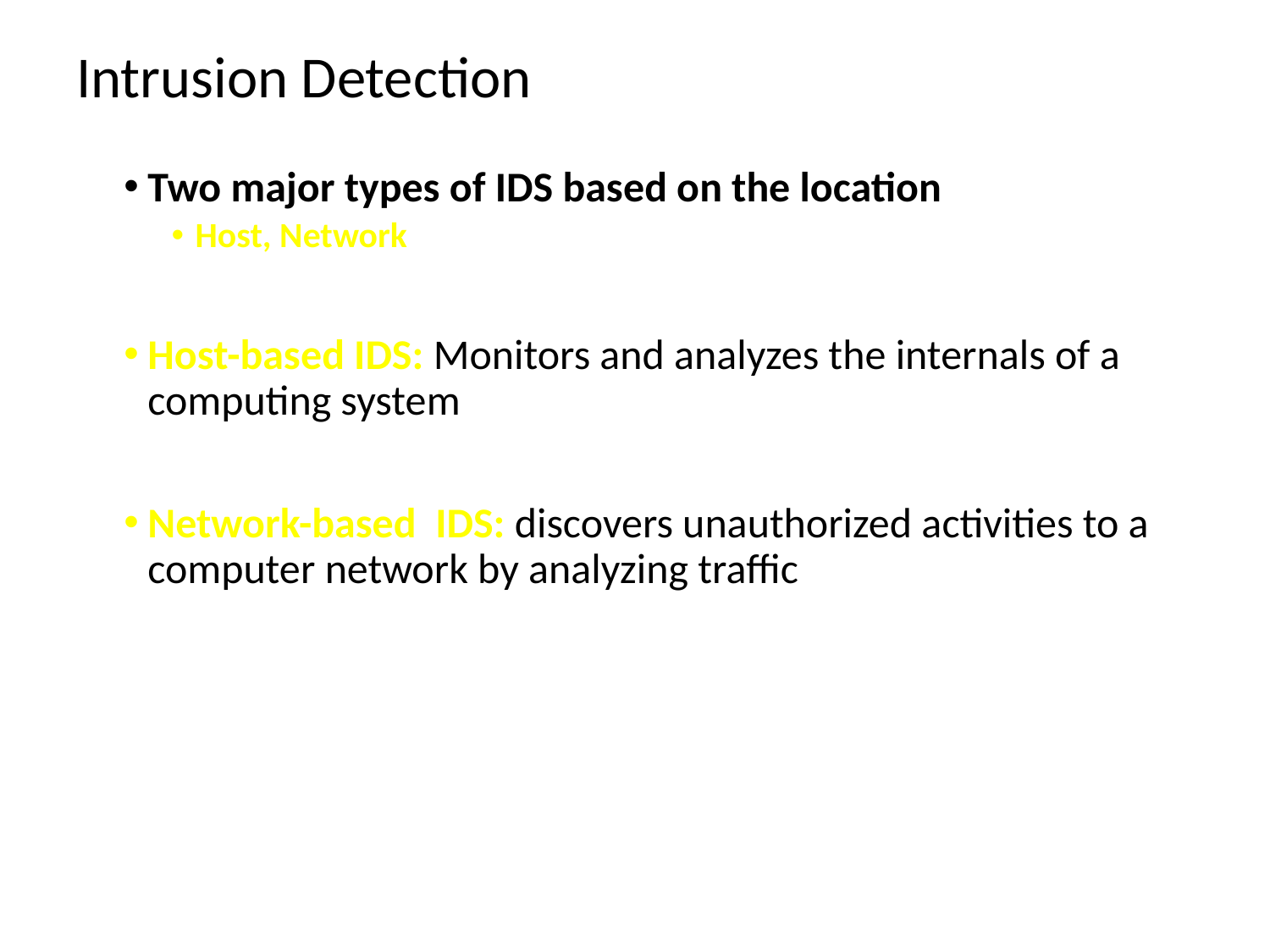

# Intrusion Detection
Two major types of IDS based on the location
Host, Network

Host-based IDS: Monitors and analyzes the internals of a computing system

Network-based  IDS: discovers unauthorized activities to a computer network by analyzing traffic